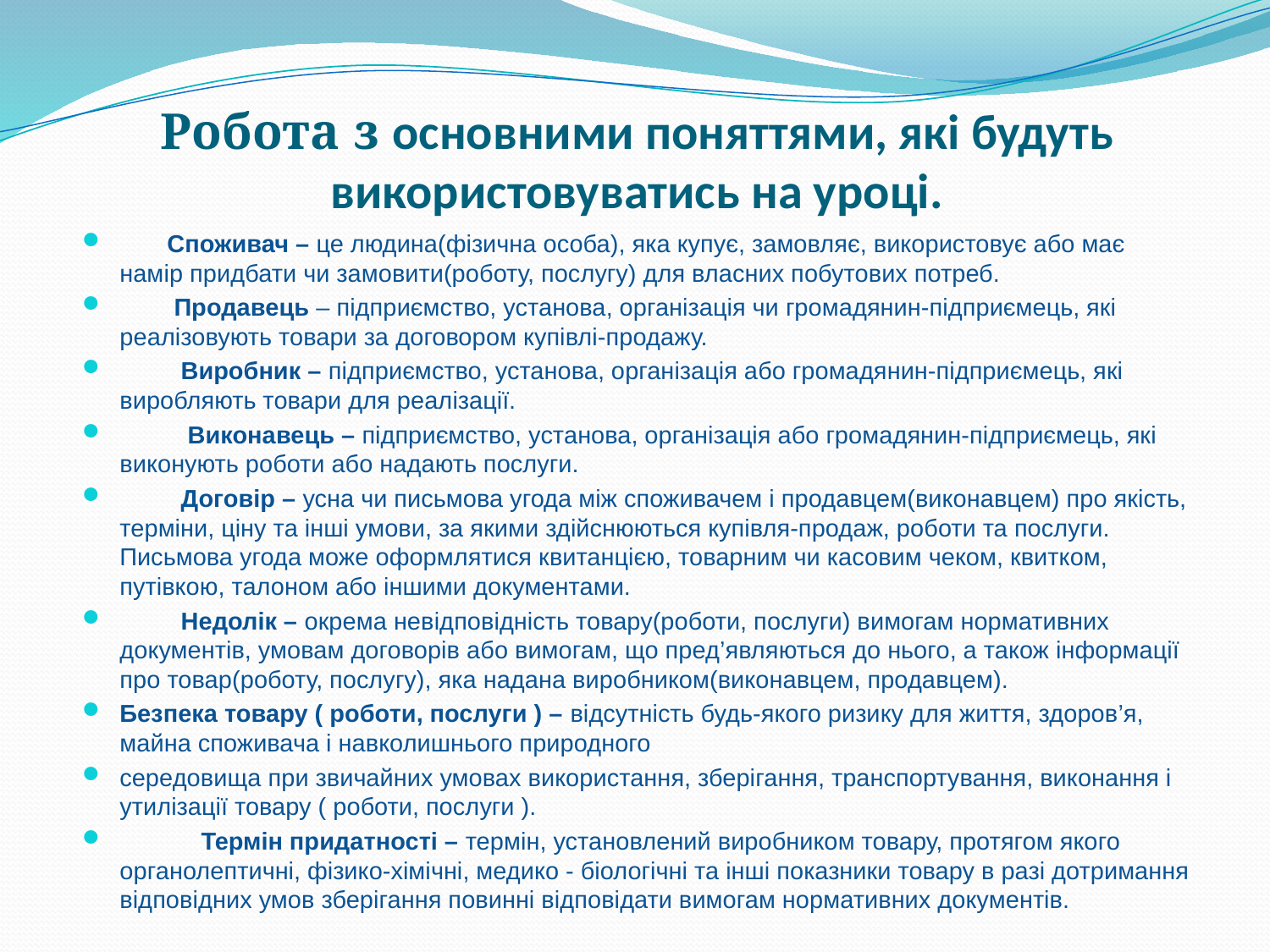

# Робота з основними поняттями, які будуть використовуватись на уроці.
       Споживач – це людина(фізична особа), яка купує, замовляє, використовує або має намір придбати чи замовити(роботу, послугу) для власних побутових потреб.
        Продавець – підприємство, установа, організація чи громадянин-підприємець, які реалізовують товари за договором купівлі-продажу.
         Виробник – підприємство, установа, організація або громадянин-підприємець, які виробляють товари для реалізації.
          Виконавець – підприємство, установа, організація або громадянин-підприємець, які виконують роботи або надають послуги.
         Договір – усна чи письмова угода між споживачем і продавцем(виконавцем) про якість, терміни, ціну та інші умови, за якими здійснюються купівля-продаж, роботи та послуги. Письмова угода може оформлятися квитанцією, товарним чи касовим чеком, квитком, путівкою, талоном або іншими документами.
         Недолік – окрема невідповідність товару(роботи, послуги) вимогам нормативних документів, умовам договорів або вимогам, що пред’являються до нього, а також інформації про товар(роботу, послугу), яка надана виробником(виконавцем, продавцем).
Безпека товару ( роботи, послуги ) – відсутність будь-якого ризику для життя, здоров’я, майна споживача і навколишнього природного
середовища при звичайних умовах використання, зберігання, транспортування, виконання і утилізації товару ( роботи, послуги ).
            Термін придатності – термін, установлений виробником товару, протягом якого органолептичні, фізико-хімічні, медико - біологічні та інші показники товару в разі дотримання відповідних умов зберігання повинні відповідати вимогам нормативних документів.